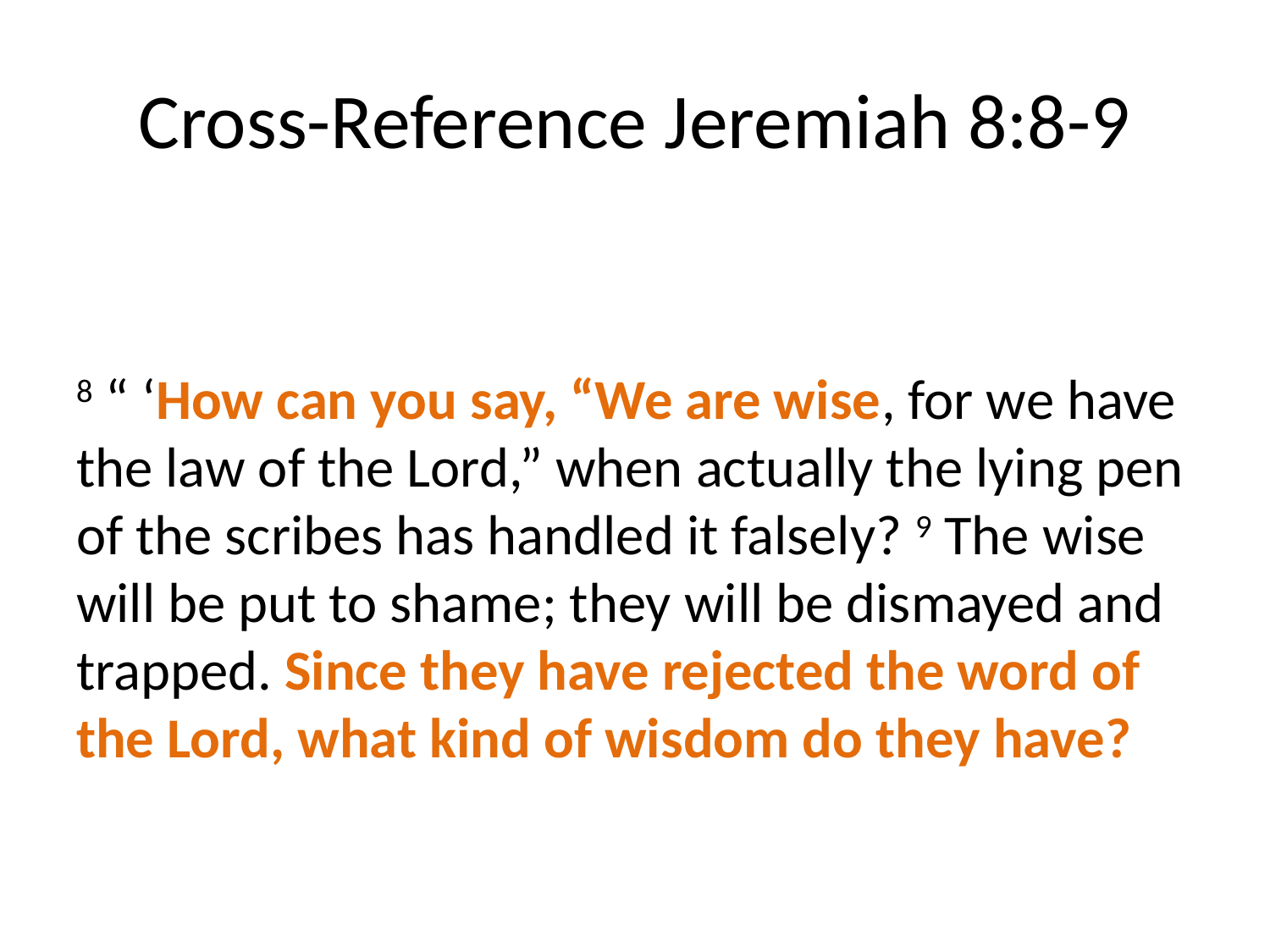

# Cross-Reference Jeremiah 8:8-9

8 “ ‘How can you say, “We are wise, for we have the law of the Lord,” when actually the lying pen of the scribes has handled it falsely? 9 The wise will be put to shame; they will be dismayed and trapped. Since they have rejected the word of the Lord, what kind of wisdom do they have?